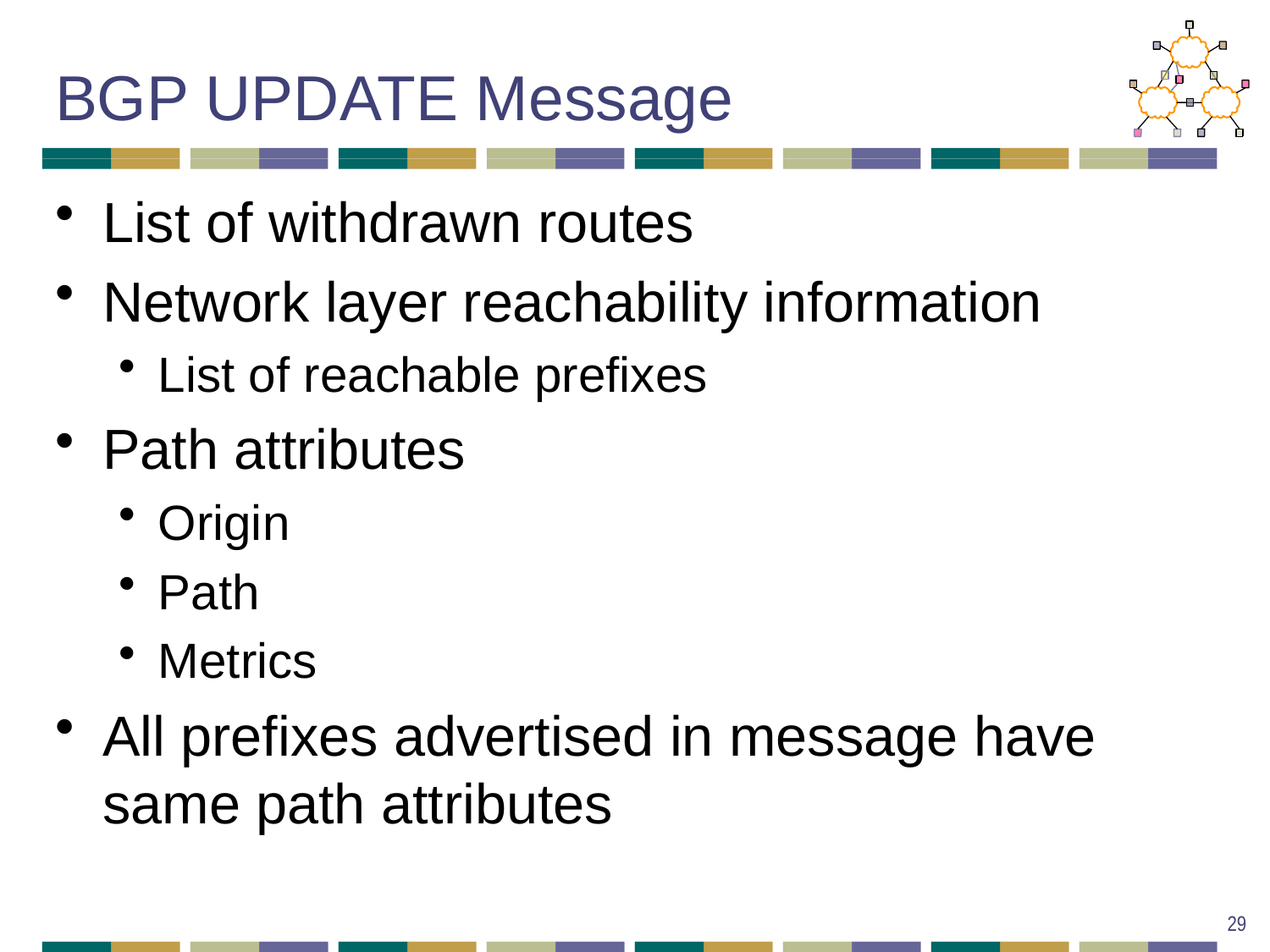

# BGP UPDATE Message
List of withdrawn routes
Network layer reachability information
List of reachable prefixes
Path attributes
Origin
Path
Metrics
All prefixes advertised in message have same path attributes
29